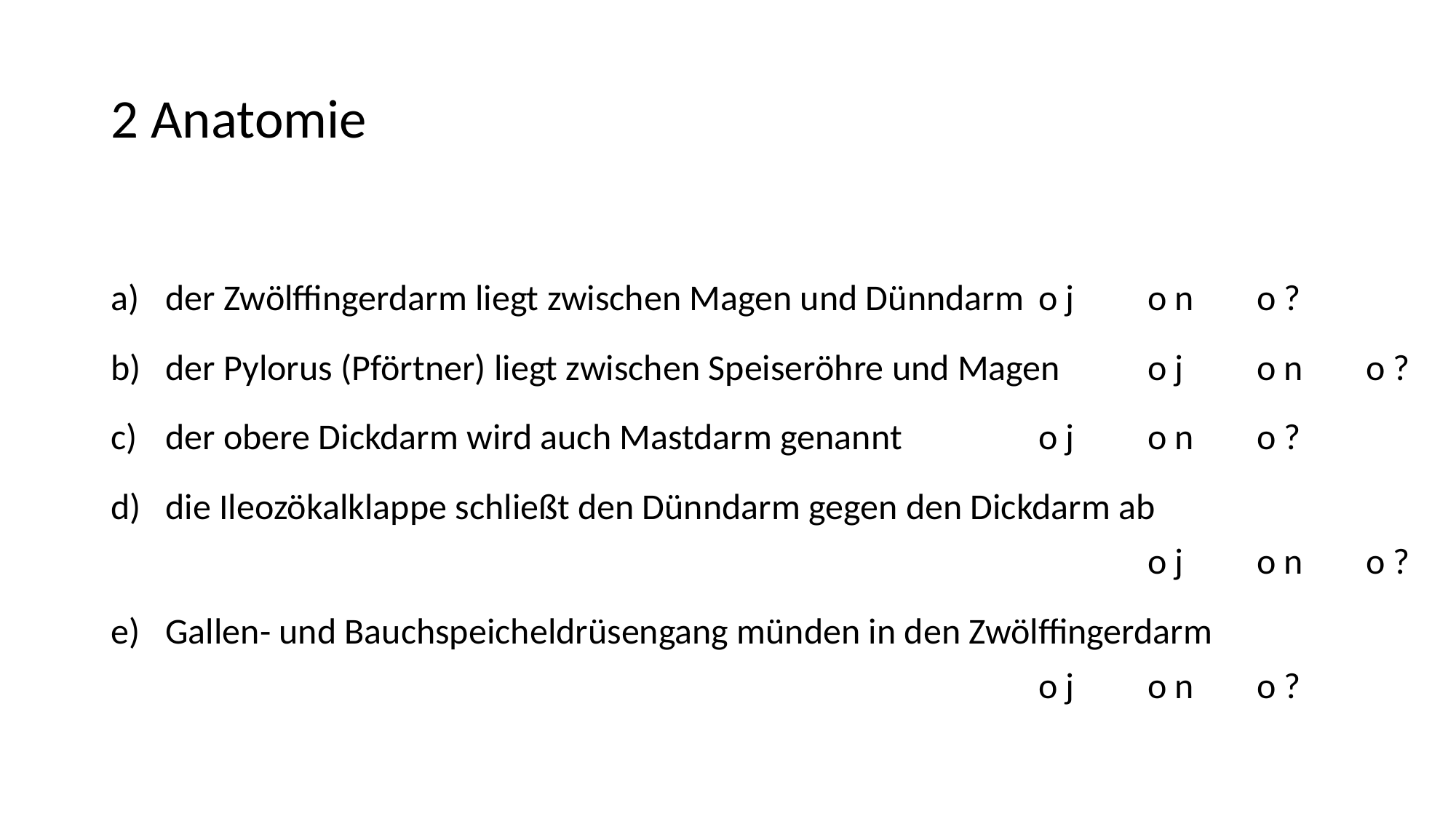

# 2 Anatomie
der Zwölffingerdarm liegt zwischen Magen und Dünndarm	o j	o n	o ?
der Pylorus (Pförtner) liegt zwischen Speiseröhre und Magen	o j	o n	o ?
der obere Dickdarm wird auch Mastdarm genannt		o j	o n	o ?
die Ileozökalklappe schließt den Dünndarm gegen den Dickdarm ab											o j	o n	o ?
Gallen- und Bauchspeicheldrüsengang münden in den Zwölffingerdarm										o j	o n	o ?